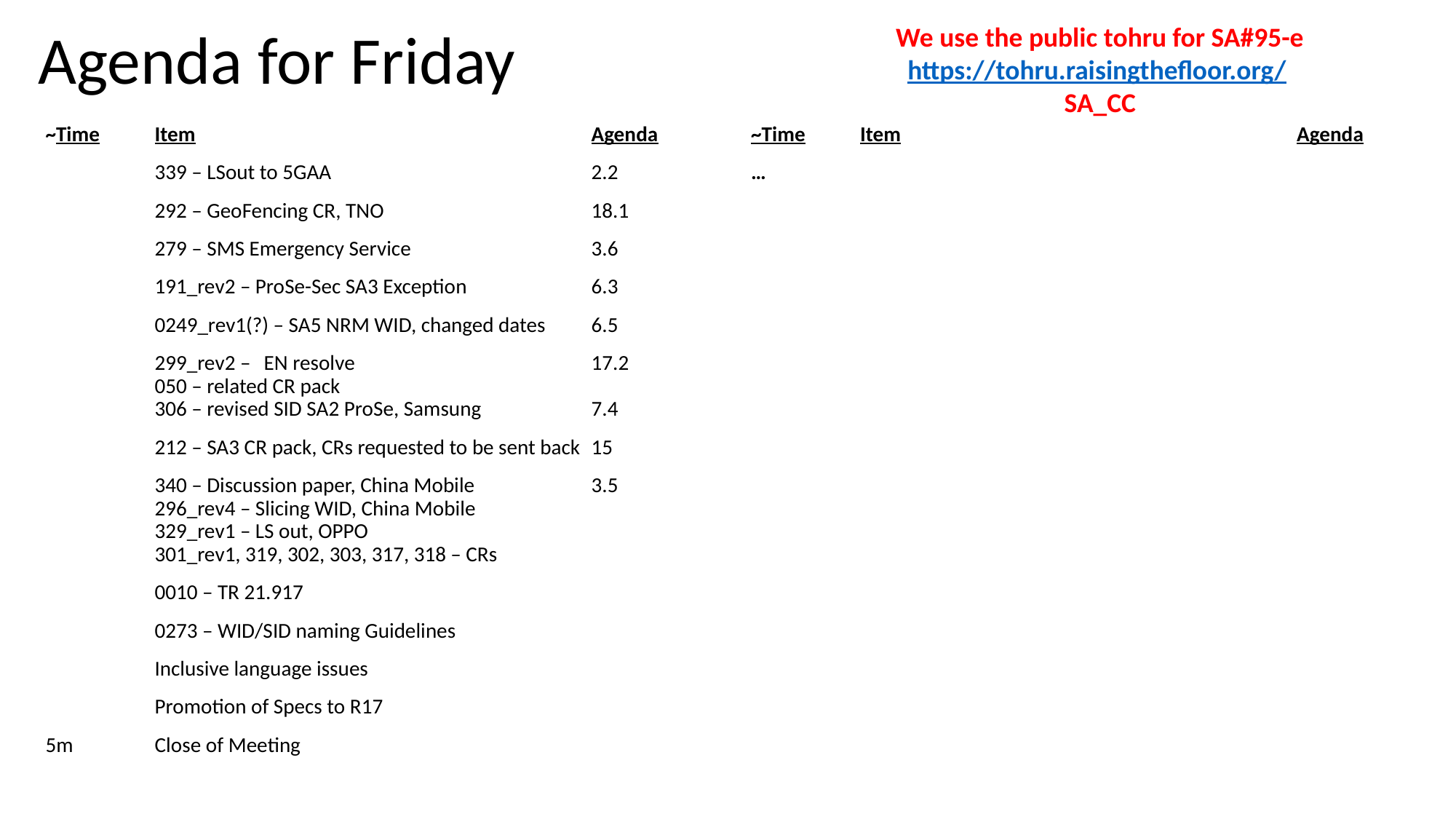

# Agenda for Friday
We use the public tohru for SA#95-e
https://tohru.raisingthefloor.org/
SA_CC
~Time	Item				Agenda
	339 – LSout to 5GAA			2.2
	292 – GeoFencing CR, TNO		18.1
	279 – SMS Emergency Service		3.6
	191_rev2 – ProSe-Sec SA3 Exception		6.3
	0249_rev1(?) – SA5 NRM WID, changed dates	6.5
	299_rev2 – 	EN resolve			17.2
	050 – related CR pack
	306 – revised SID SA2 ProSe, Samsung 	7.4
	212 – SA3 CR pack, CRs requested to be sent back	15
	340 – Discussion paper, China Mobile		3.5
	296_rev4 – Slicing WID, China Mobile
	329_rev1 – LS out, OPPO
	301_rev1, 319, 302, 303, 317, 318 – CRs
	0010 – TR 21.917
	0273 – WID/SID naming Guidelines
	Inclusive language issues
	Promotion of Specs to R17
5m	Close of Meeting

~Time	Item				Agenda
…